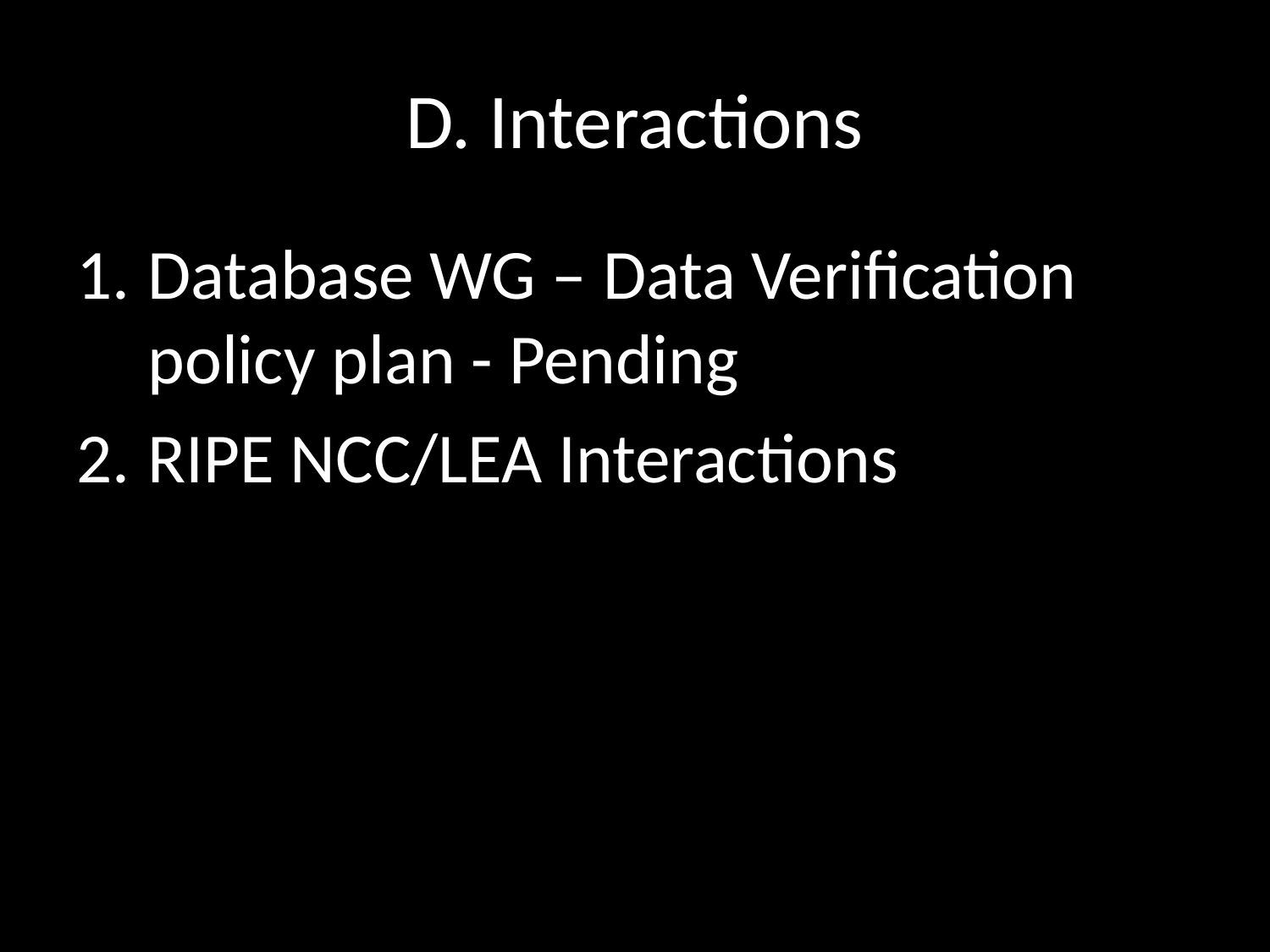

# D. Interactions
Database WG – Data Verification policy plan - Pending
RIPE NCC/LEA Interactions